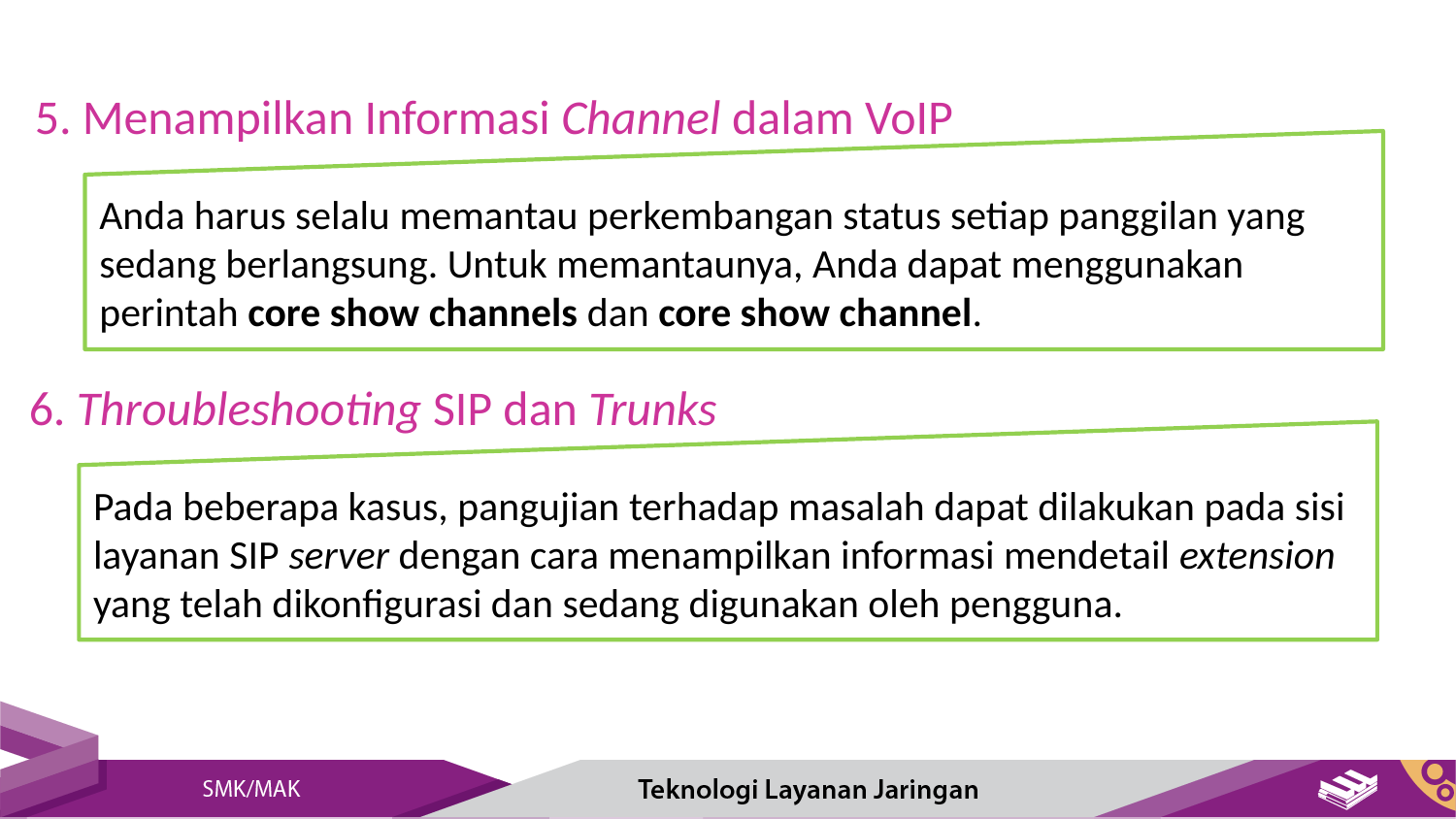

5. Menampilkan Informasi Channel dalam VoIP
Anda harus selalu memantau perkembangan status setiap panggilan yang sedang berlangsung. Untuk memantaunya, Anda dapat menggunakan perintah core show channels dan core show channel.
6. Throubleshooting SIP dan Trunks
Pada beberapa kasus, pangujian terhadap masalah dapat dilakukan pada sisi layanan SIP server dengan cara menampilkan informasi mendetail extension yang telah dikonfigurasi dan sedang digunakan oleh pengguna.